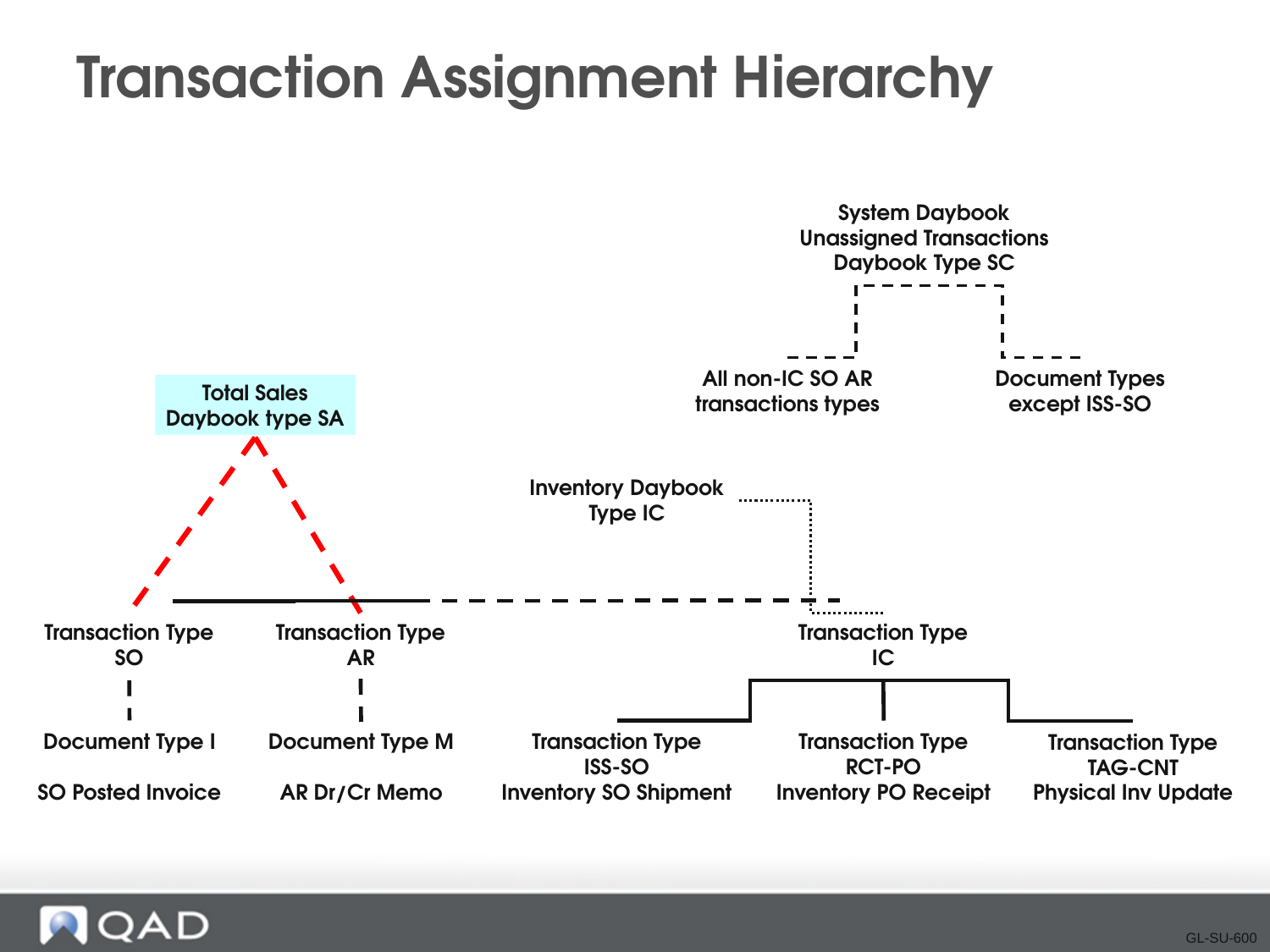

# Transaction Assignment Hierarchy
System Daybook
Unassigned Transactions
Daybook Type SC
All non-IC SO AR
transactions types
Document Types
except ISS-SO
Total Sales
Daybook type SA
Inventory Daybook
Type IC

Transaction Type
SO
Transaction Type
AR
Transaction Type
IC
Document Type I

SO Posted Invoice
Transaction Type
ISS-SO
Inventory SO Shipment
Document Type M

AR Dr/Cr Memo
Transaction Type
RCT-PO
Inventory PO Receipt
Transaction Type
TAG-CNT
Physical Inv Update
GL-SU-600